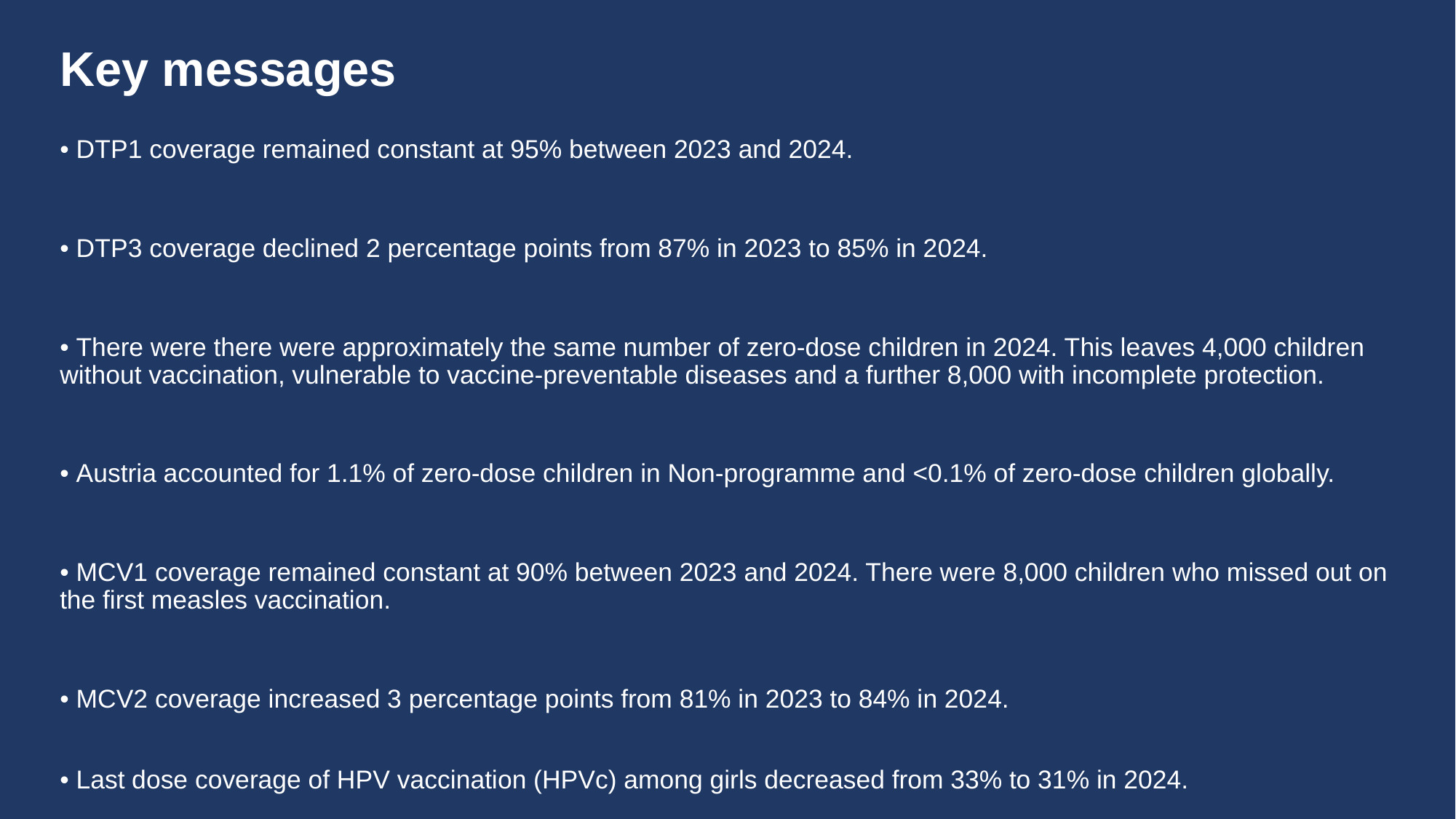

# Key messages
• DTP1 coverage remained constant at 95% between 2023 and 2024.

• DTP3 coverage declined 2 percentage points from 87% in 2023 to 85% in 2024.

• There were there were approximately the same number of zero-dose children in 2024. This leaves 4,000 children without vaccination, vulnerable to vaccine-preventable diseases and a further 8,000 with incomplete protection.

• Austria accounted for 1.1% of zero-dose children in Non-programme and <0.1% of zero-dose children globally.

• MCV1 coverage remained constant at 90% between 2023 and 2024. There were 8,000 children who missed out on the first measles vaccination.

• MCV2 coverage increased 3 percentage points from 81% in 2023 to 84% in 2024.

• Last dose coverage of HPV vaccination (HPVc) among girls decreased from 33% to 31% in 2024.